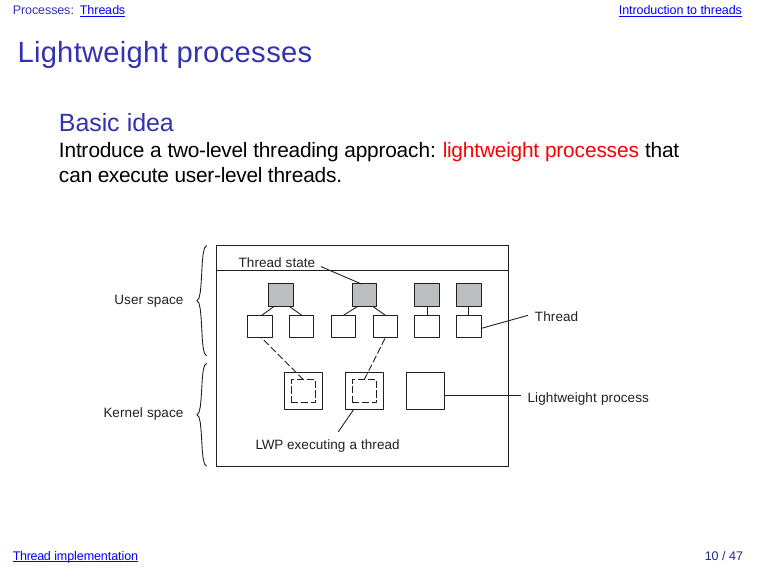

Processes: Threads
Introduction to threads
Lightweight processes

Basic idea
Introduce a two-level threading approach: lightweight processes that  can execute user-level threads.

Thread state

User space
Thread
Lightweight process
Kernel space

LWP executing a thread
Thread implementation
10 / 47